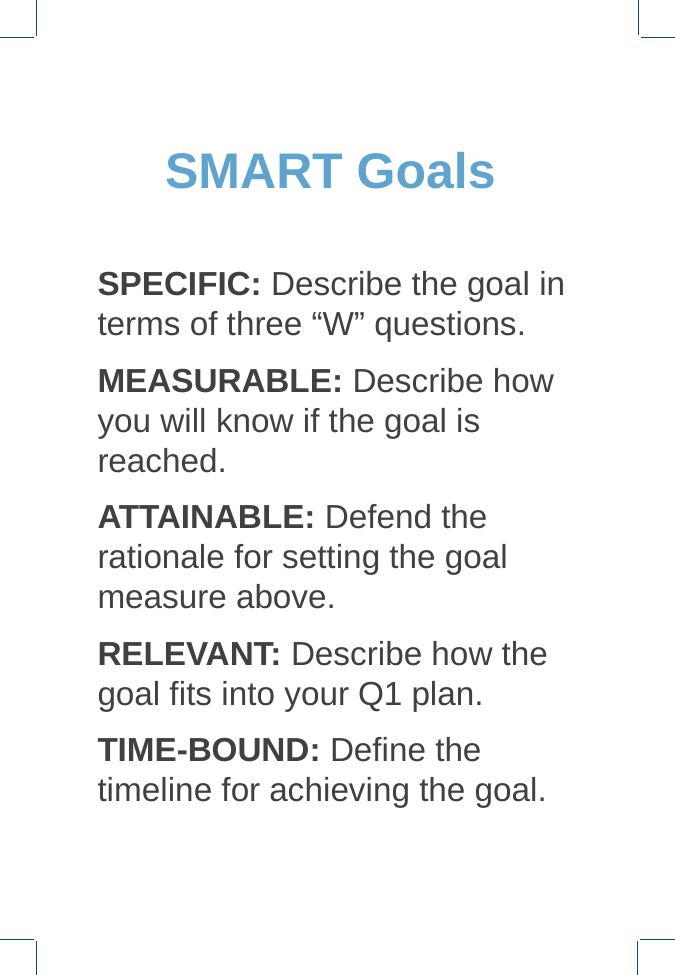

# SMART Goals
SPECIFIC: Describe the goal in terms of three “W” questions.
MEASURABLE: Describe how you will know if the goal is reached.
ATTAINABLE: Defend the rationale for setting the goal measure above.
RELEVANT: Describe how the goal fits into your Q1 plan.
TIME-BOUND: Define the timeline for achieving the goal.